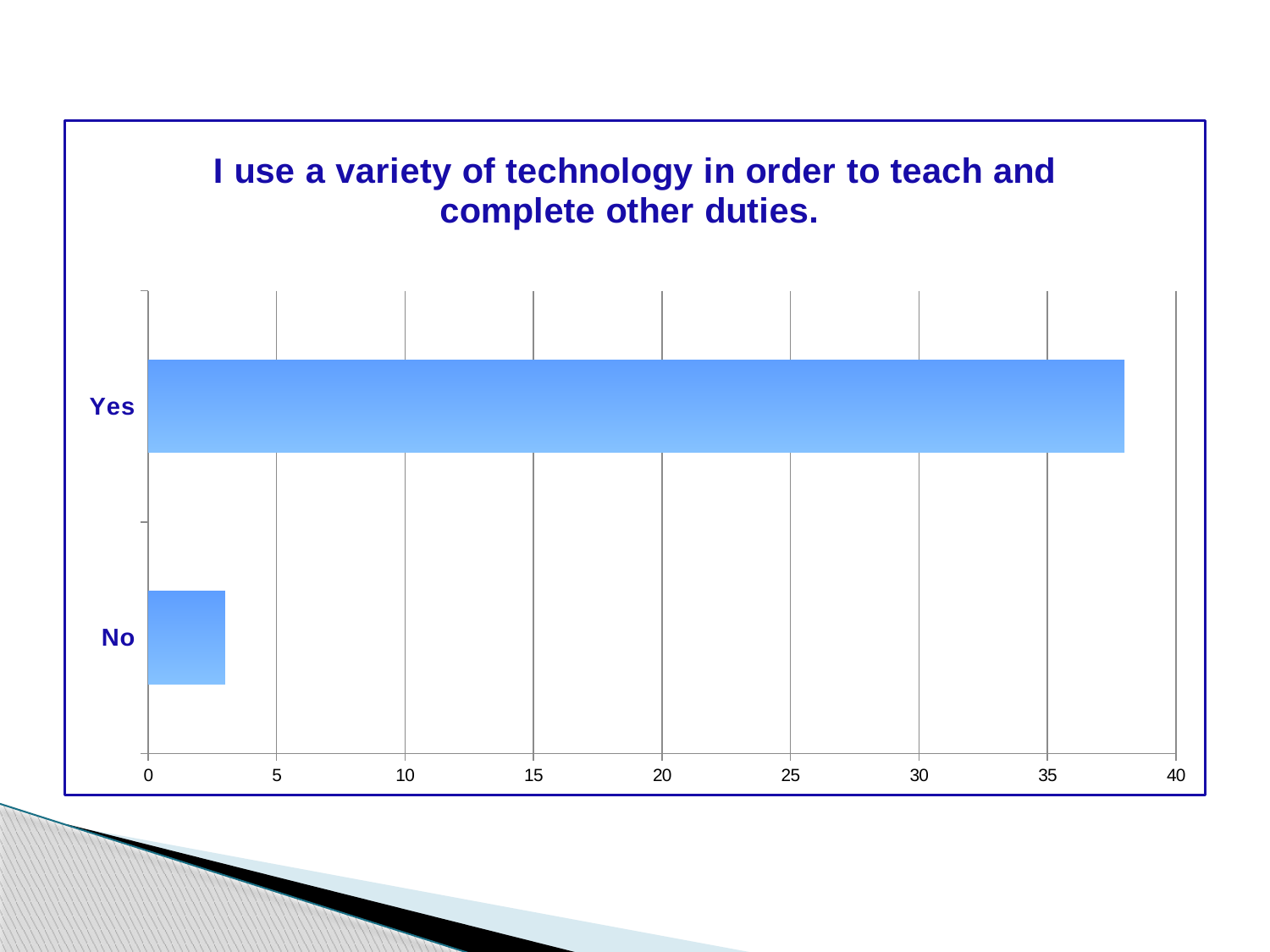

### Chart: I use a variety of technology in order to teach and complete other duties.

| Category | Total |
|---|---|
| No | 3.0 |
| Yes | 38.0 |